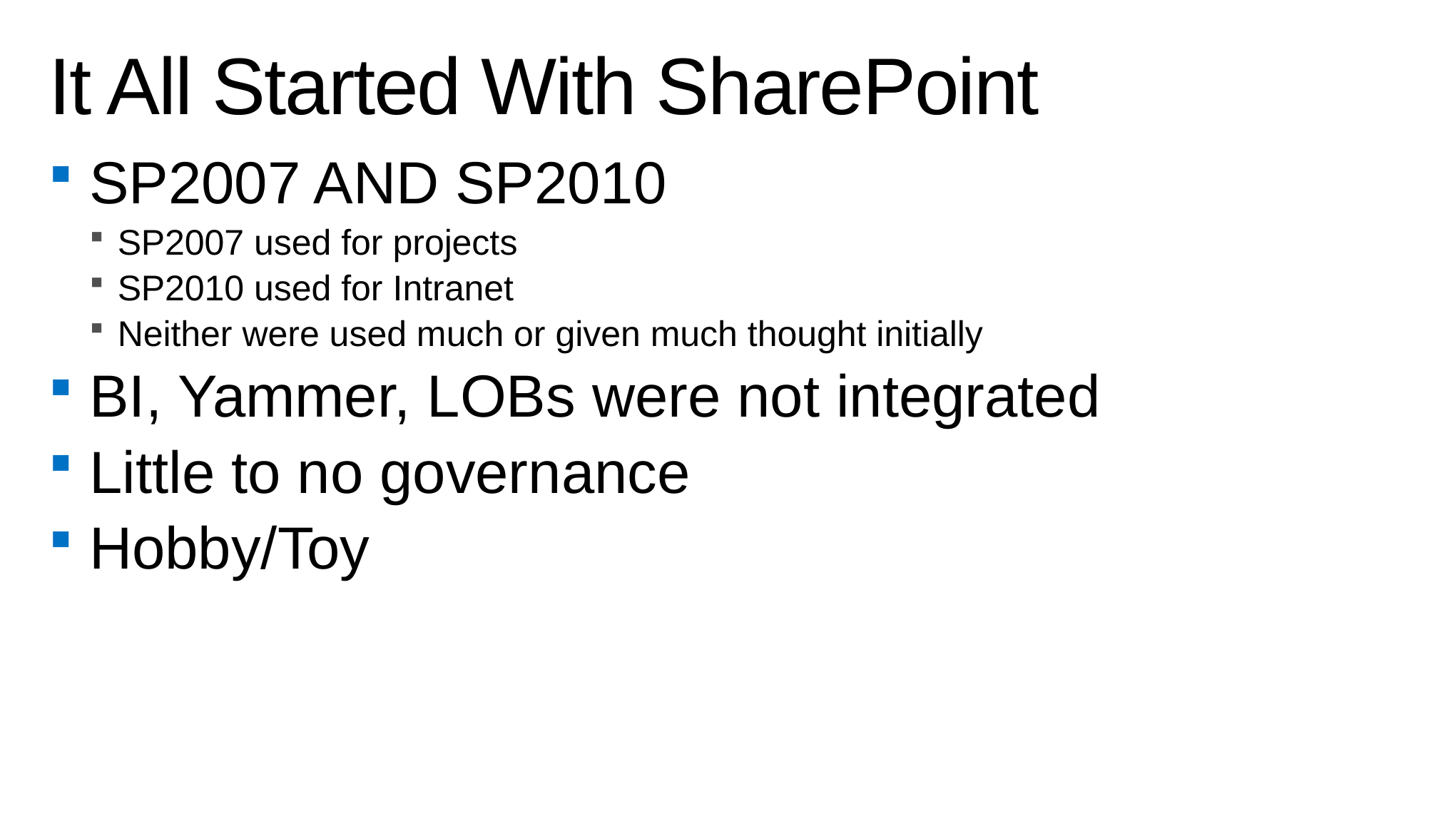

# It All Started With SharePoint
SP2007 AND SP2010
SP2007 used for projects
SP2010 used for Intranet
Neither were used much or given much thought initially
BI, Yammer, LOBs were not integrated
Little to no governance
Hobby/Toy